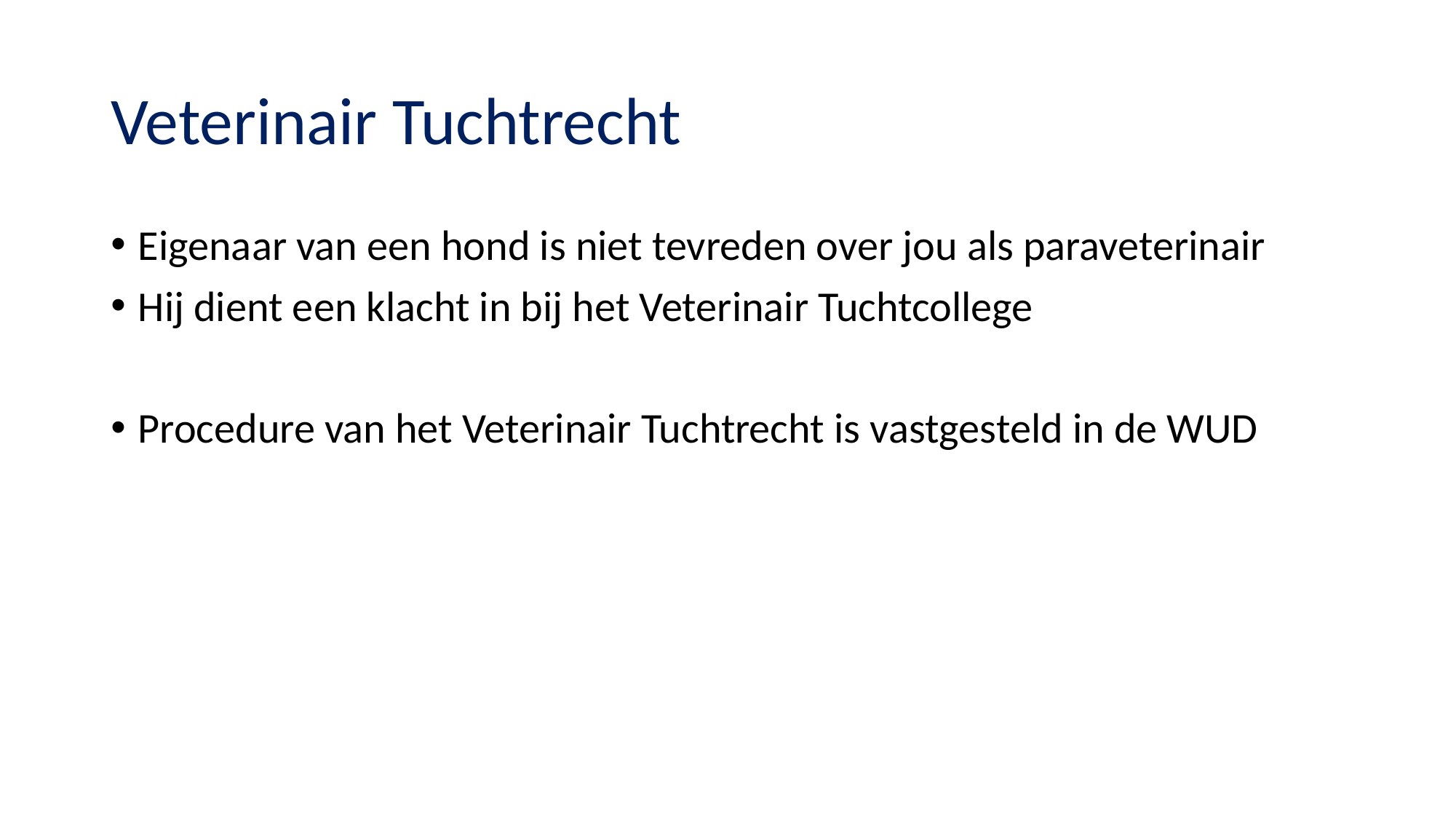

# Veterinair Tuchtrecht
Eigenaar van een hond is niet tevreden over jou als paraveterinair
Hij dient een klacht in bij het Veterinair Tuchtcollege

Procedure van het Veterinair Tuchtrecht is vastgesteld in de WUD